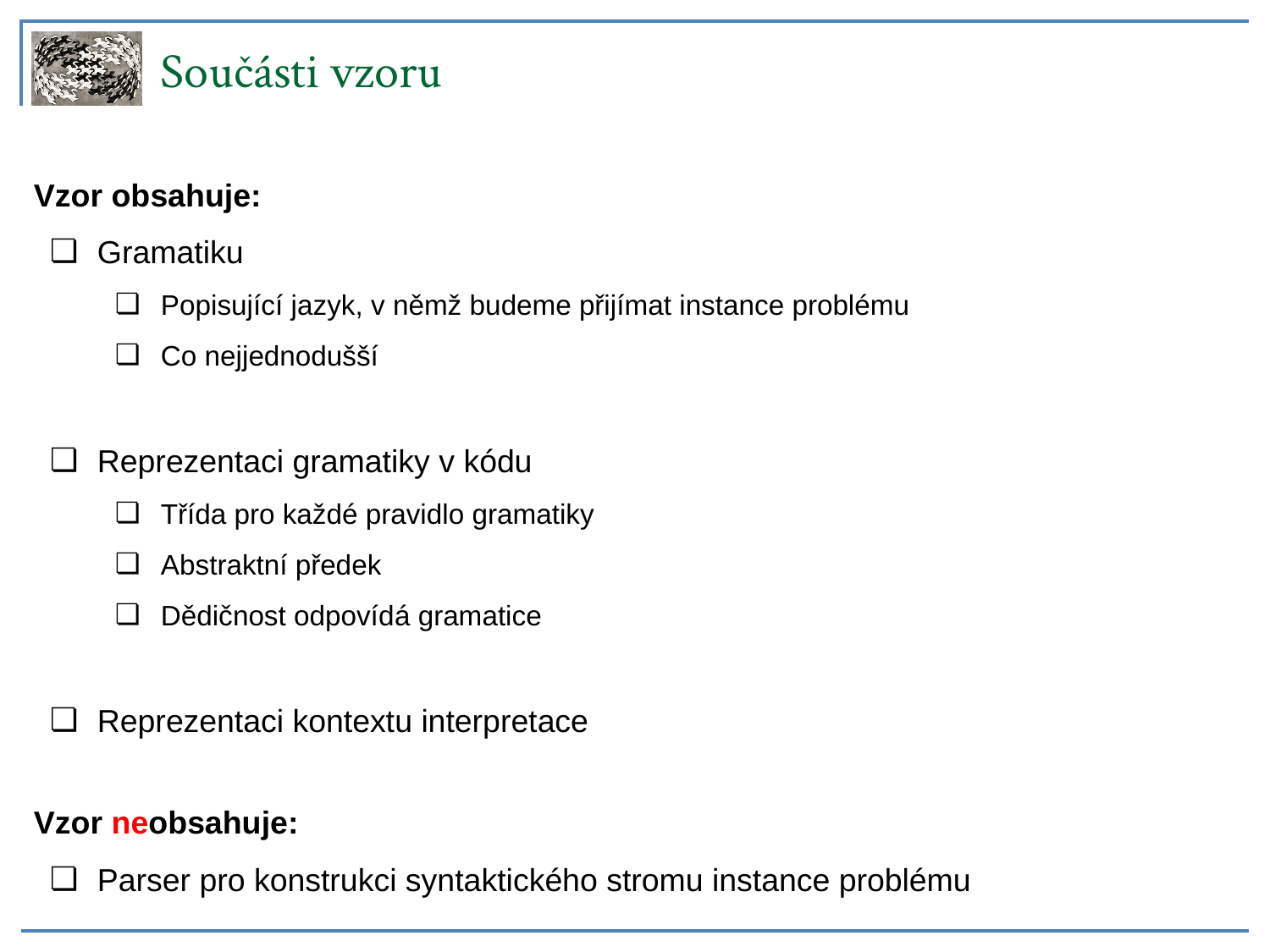

Součásti vzoru
Vzor obsahuje:
Gramatiku
Popisující jazyk, v němž budeme přijímat instance problému
Co nejjednodušší

Reprezentaci gramatiky v kódu
Třída pro každé pravidlo gramatiky
Abstraktní předek
Dědičnost odpovídá gramatice

Reprezentaci kontextu interpretace

Vzor neobsahuje:
Parser pro konstrukci syntaktického stromu instance problému